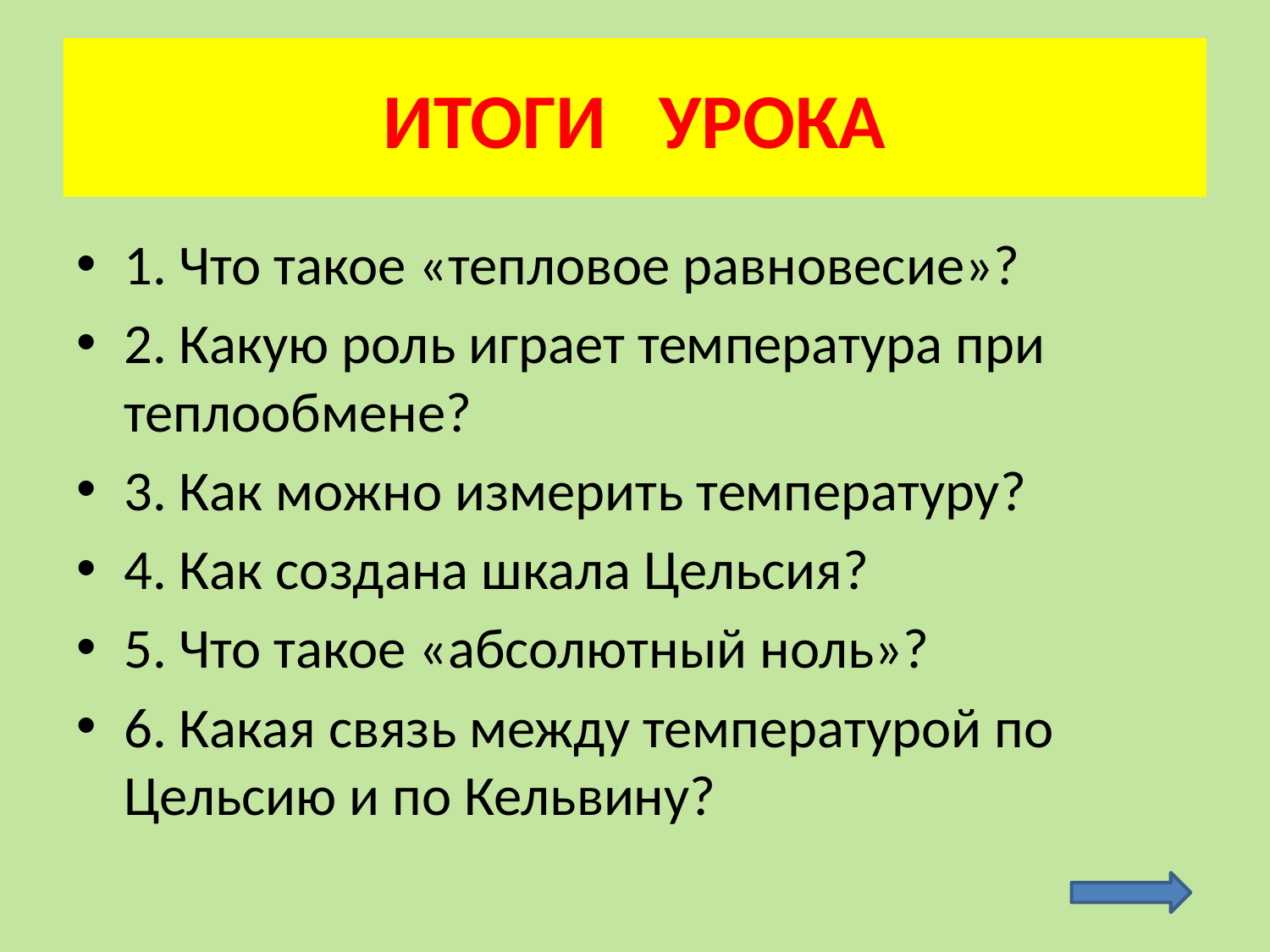

# ИТОГИ   УРОКА
1. Что такое «тепловое равновесие»?
2. Какую роль играет температура при теплообмене?
3. Как можно измерить температуру?
4. Как создана шкала Цельсия?
5. Что такое «абсолютный ноль»?
6. Какая связь между температурой по Цельсию и по Кельвину?